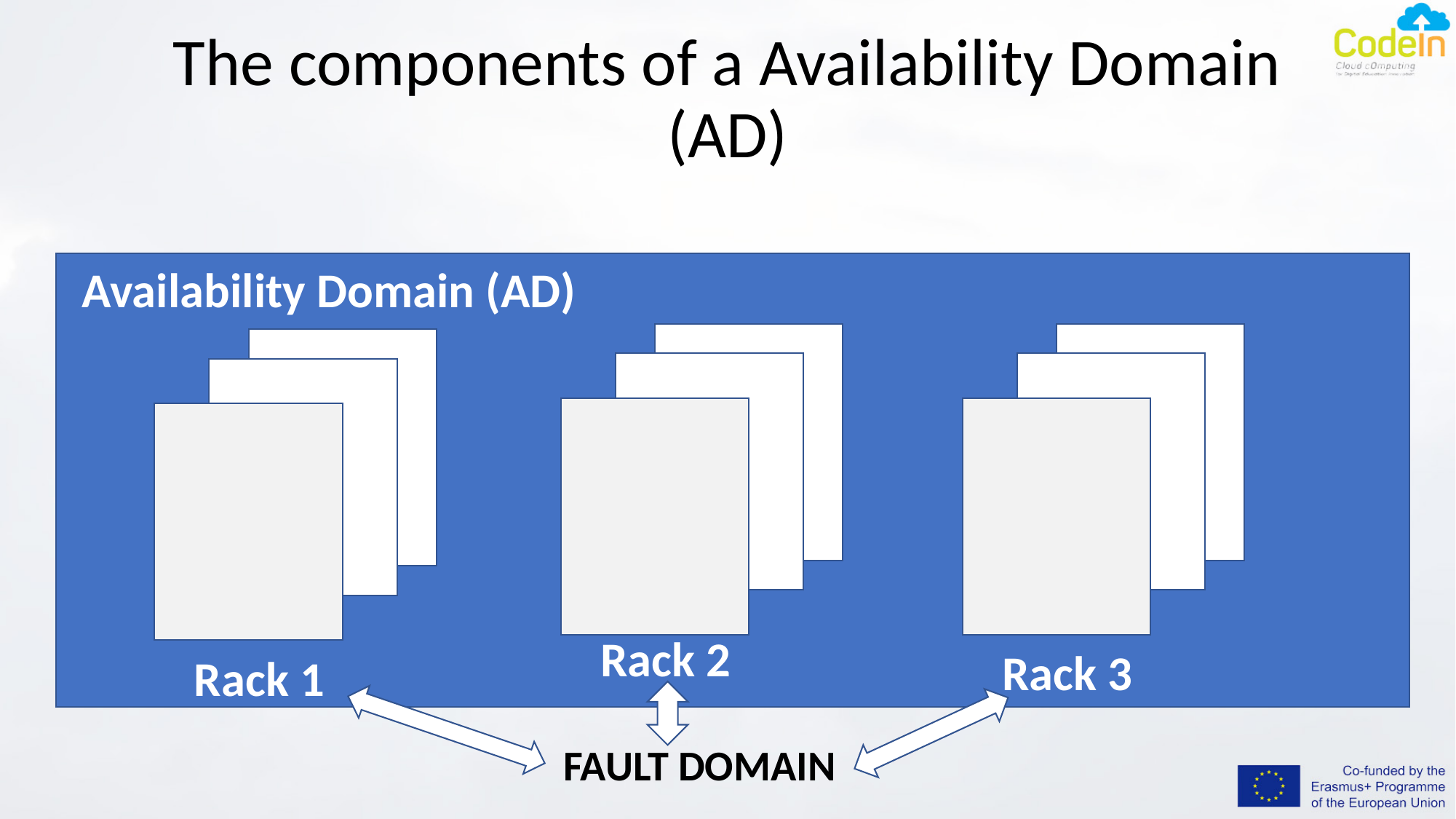

# The components of a Availability Domain (AD)

Availability Domain (AD)

Rack 2

Rack 3

Rack 1

FAULT DOMAIN